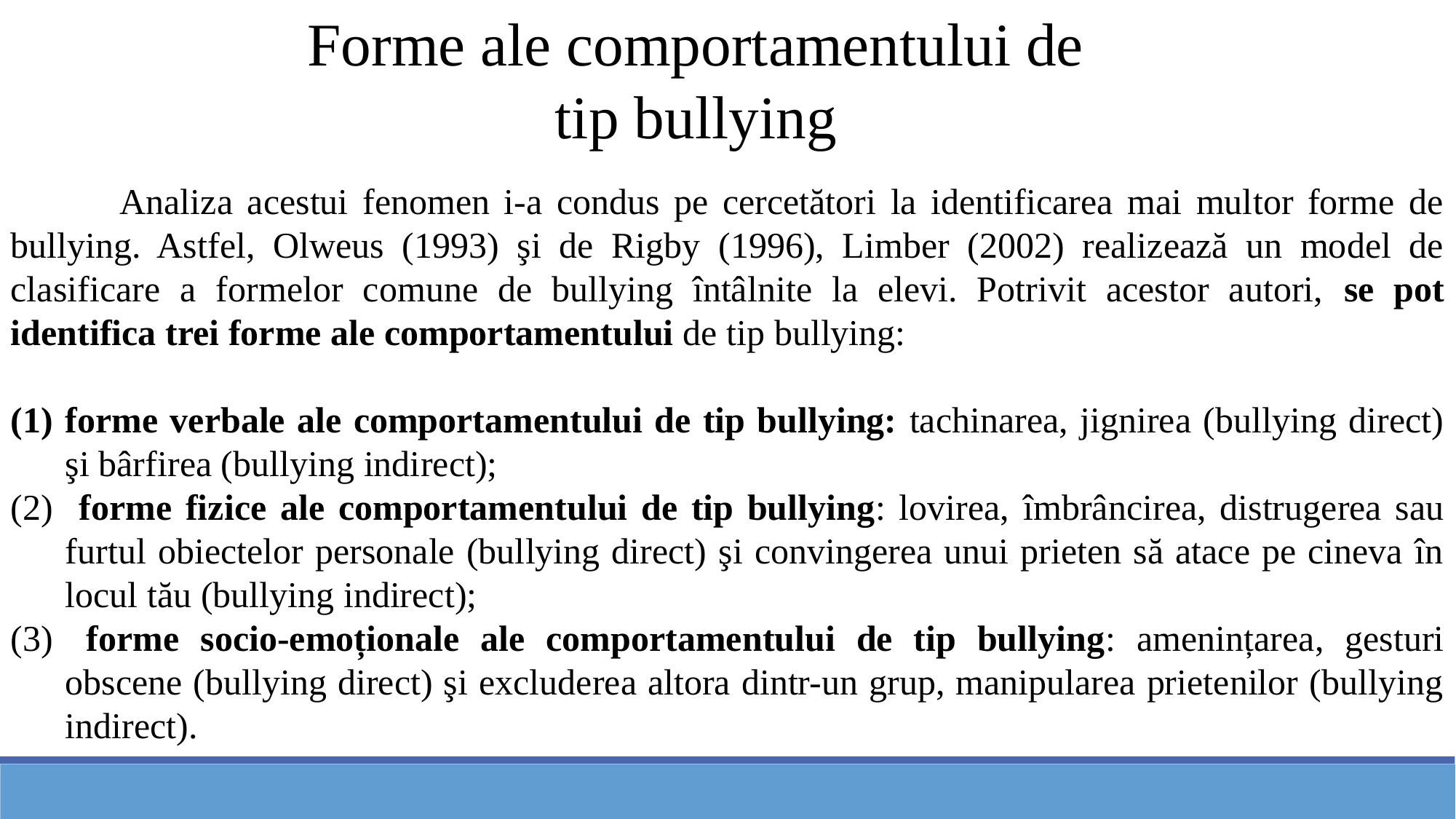

Forme ale comportamentului de tip bullying
	Analiza acestui fenomen i-a condus pe cercetători la identificarea mai multor forme de bullying. Astfel, Olweus (1993) şi de Rigby (1996), Limber (2002) realizează un model de clasificare a formelor comune de bullying întâlnite la elevi. Potrivit acestor autori, se pot identifica trei forme ale comportamentului de tip bullying:

forme verbale ale comportamentului de tip bullying: tachinarea, jignirea (bullying direct) şi bârfirea (bullying indirect);
 forme fizice ale comportamentului de tip bullying: lovirea, îmbrâncirea, distrugerea sau furtul obiectelor personale (bullying direct) şi convingerea unui prieten să atace pe cineva în locul tău (bullying indirect);
 forme socio-emoționale ale comportamentului de tip bullying: amenințarea, gesturi obscene (bullying direct) şi excluderea altora dintr-un grup, manipularea prietenilor (bullying indirect).